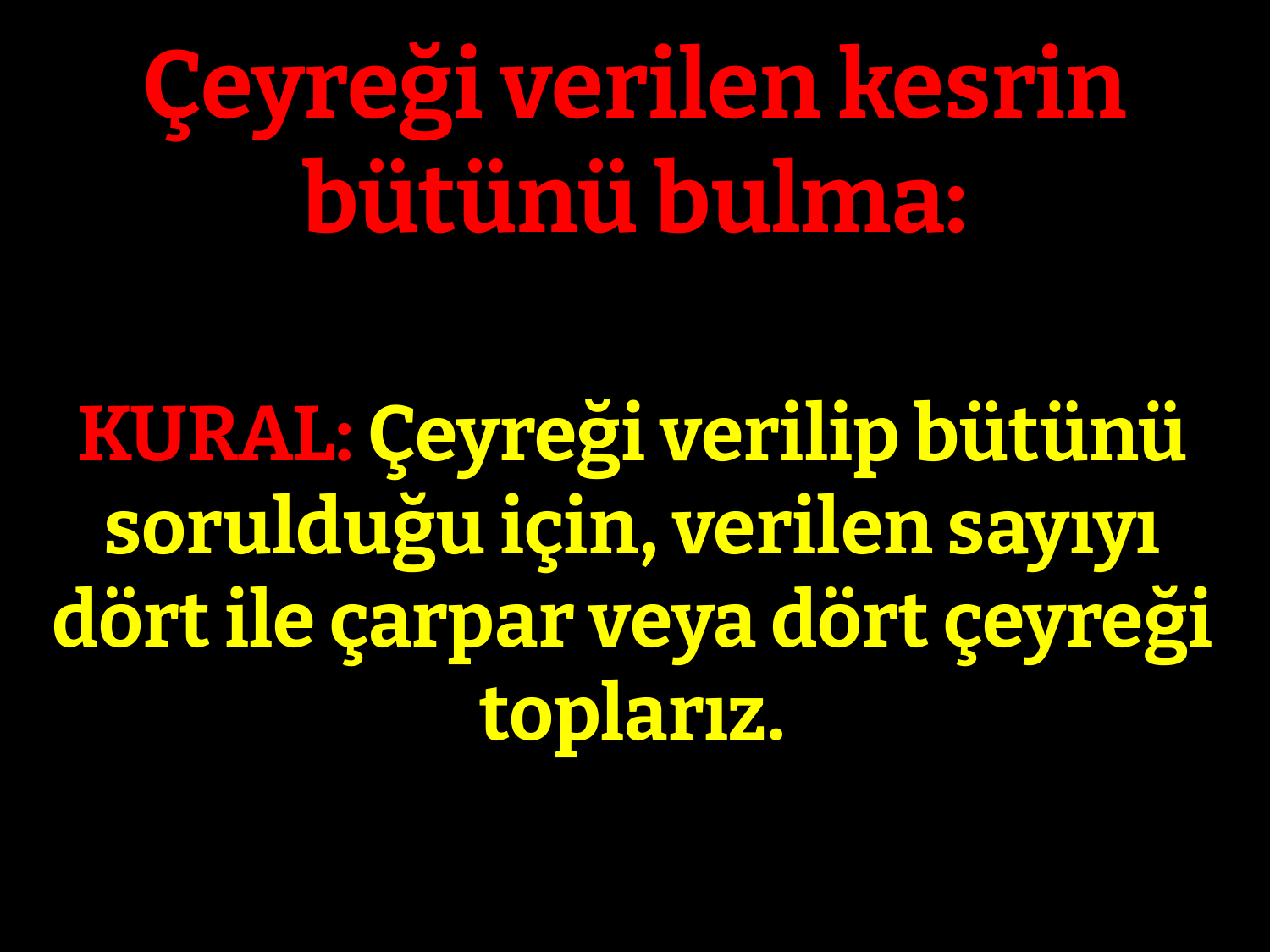

Çeyreği verilen kesrin bütünü bulma:
#
KURAL: Çeyreği verilip bütünü sorulduğu için, verilen sayıyı dört ile çarpar veya dört çeyreği toplarız.